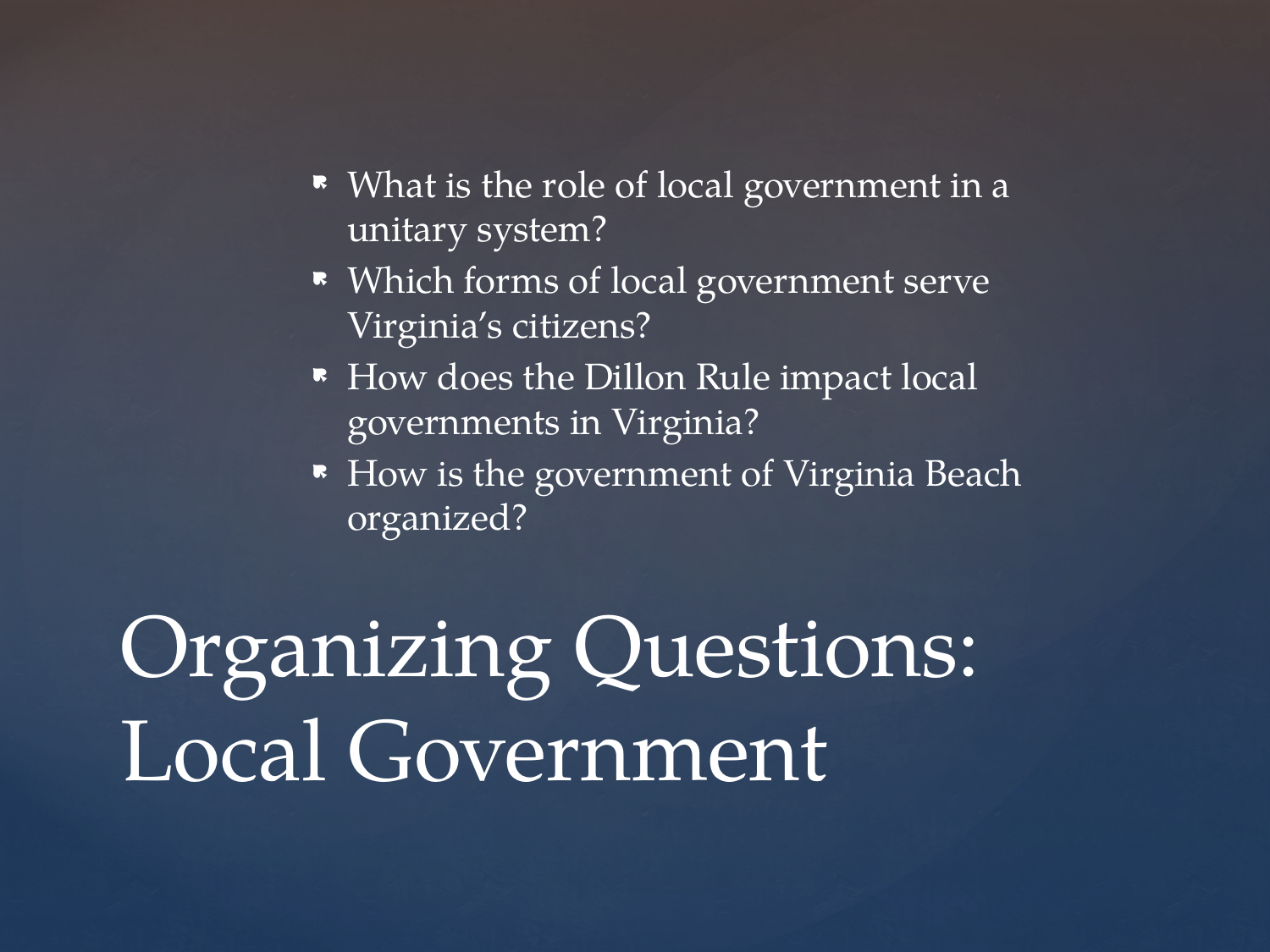

What is the role of local government in a unitary system?
Which forms of local government serve Virginia’s citizens?
How does the Dillon Rule impact local governments in Virginia?
How is the government of Virginia Beach organized?
# Organizing Questions: Local Government